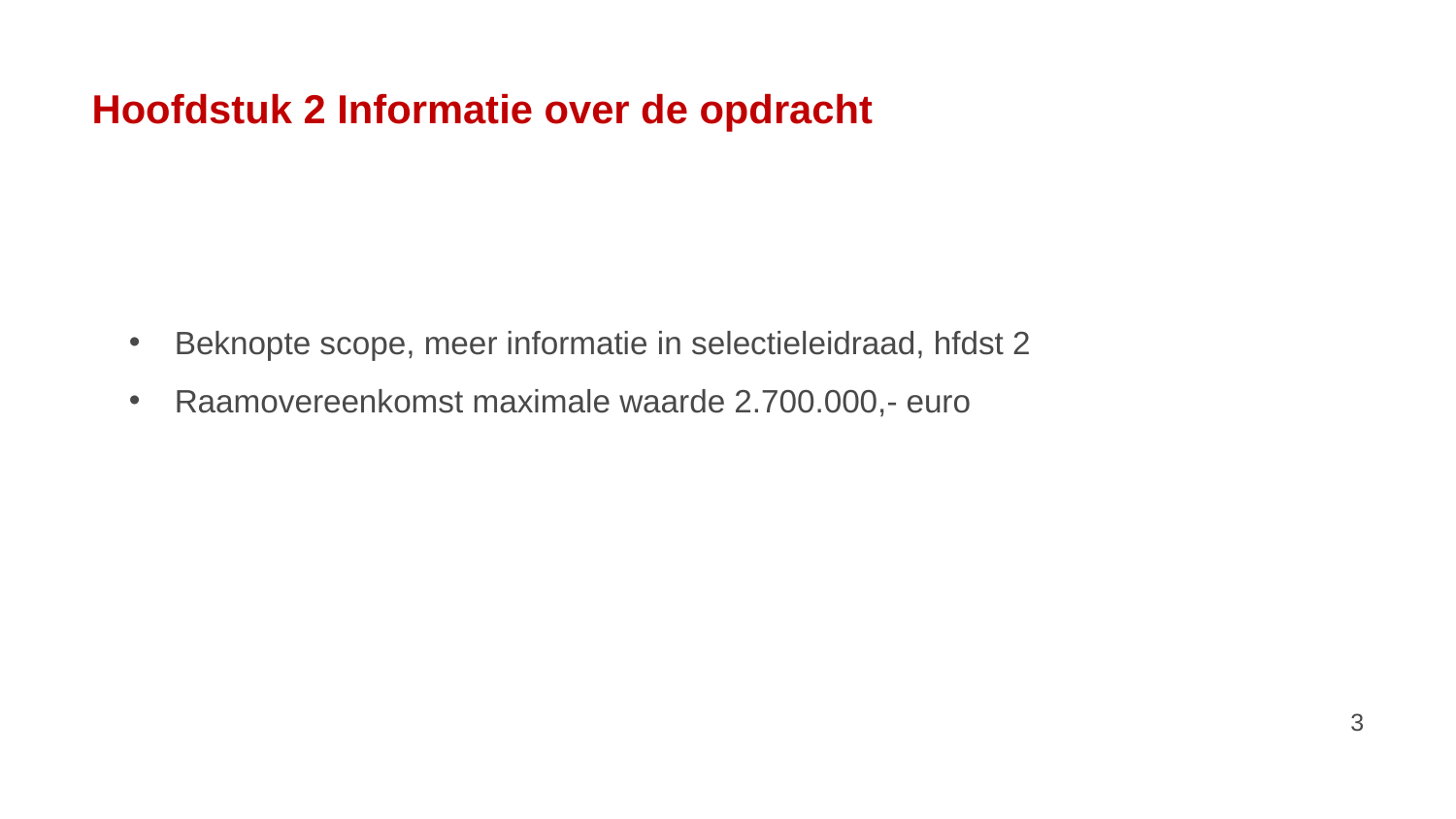

# Hoofdstuk 2 Informatie over de opdracht
Beknopte scope, meer informatie in selectieleidraad, hfdst 2
Raamovereenkomst maximale waarde 2.700.000,- euro